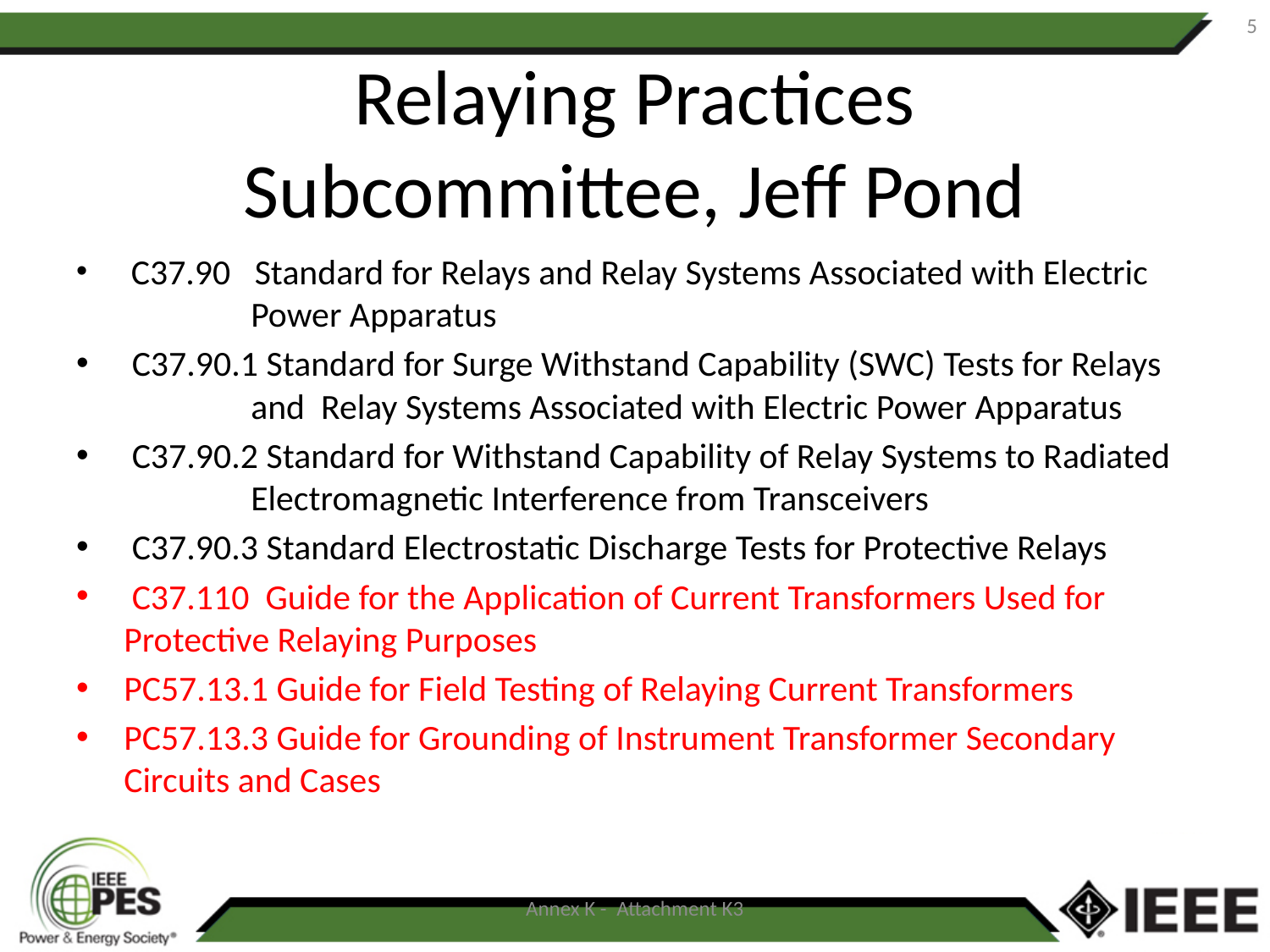

5
# Relaying Practices Subcommittee, Jeff Pond
 C37.90   Standard for Relays and Relay Systems Associated with Electric 	Power Apparatus
 C37.90.1 Standard for Surge Withstand Capability (SWC) Tests for Relays 	and  Relay Systems Associated with Electric Power Apparatus
 C37.90.2 Standard for Withstand Capability of Relay Systems to Radiated 	Electromagnetic Interference from Transceivers
 C37.90.3 Standard Electrostatic Discharge Tests for Protective Relays
 C37.110  Guide for the Application of Current Transformers Used for 	Protective Relaying Purposes
PC57.13.1 Guide for Field Testing of Relaying Current Transformers
PC57.13.3 Guide for Grounding of Instrument Transformer Secondary 	Circuits and Cases
Annex K -  Attachment K3